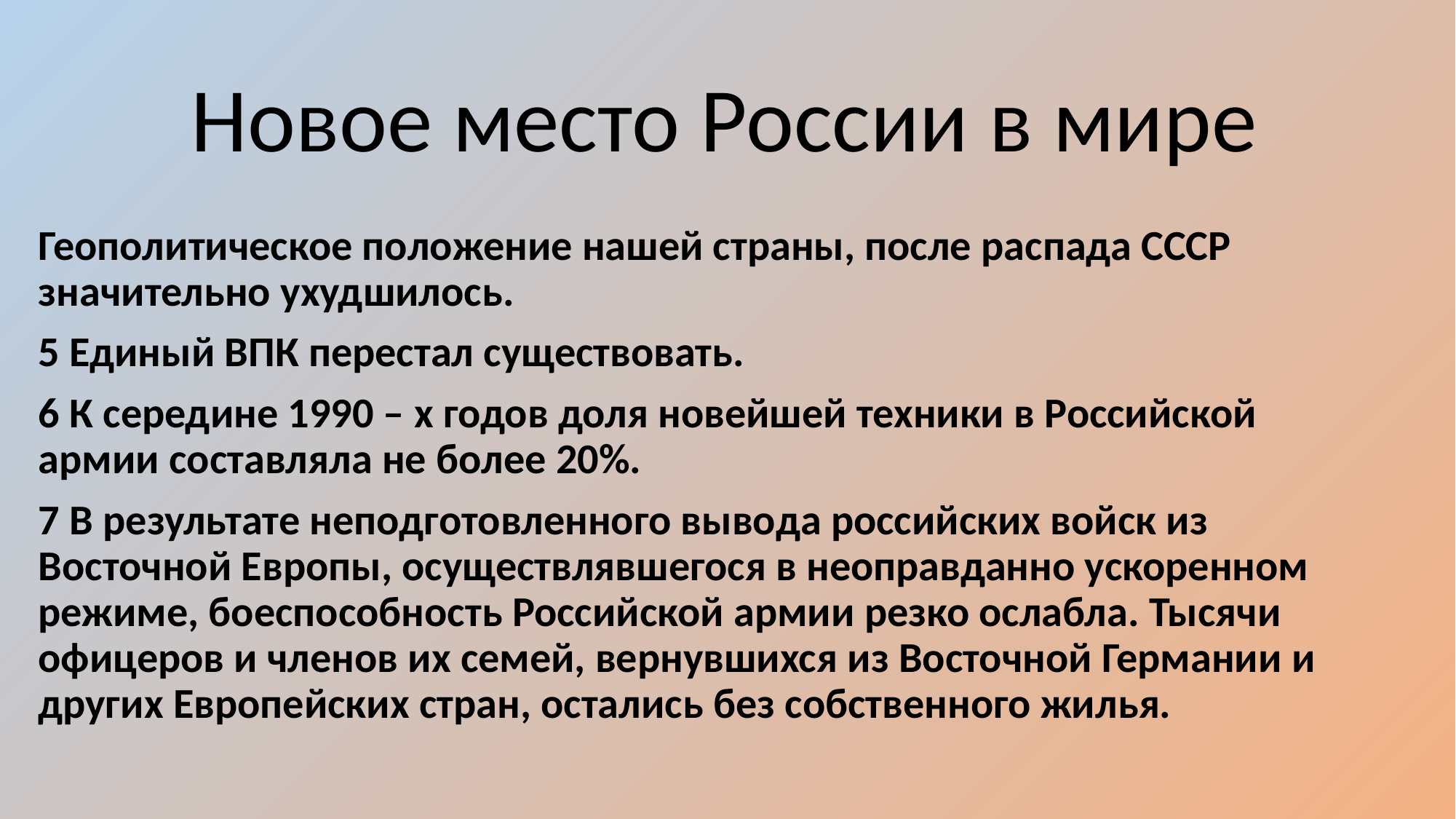

# Новое место России в мире
Геополитическое положение нашей страны, после распада СССР значительно ухудшилось.
5 Единый ВПК перестал существовать.
6 К середине 1990 – х годов доля новейшей техники в Российской армии составляла не более 20%.
7 В результате неподготовленного вывода российских войск из Восточной Европы, осуществлявшегося в неоправданно ускоренном режиме, боеспособность Российской армии резко ослабла. Тысячи офицеров и членов их семей, вернувшихся из Восточной Германии и других Европейских стран, остались без собственного жилья.